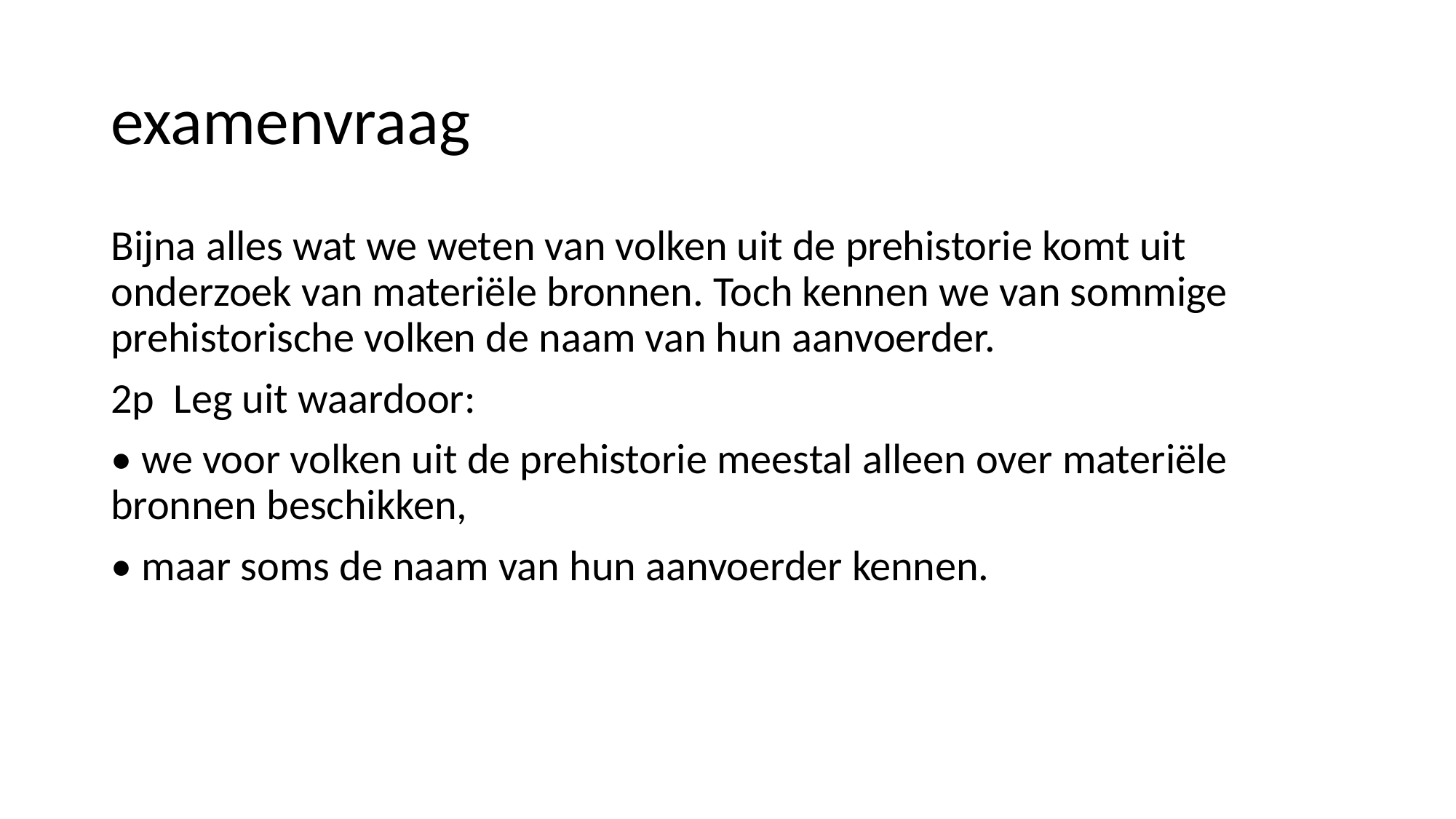

# examenvraag
Bijna alles wat we weten van volken uit de prehistorie komt uit onderzoek van materiële bronnen. Toch kennen we van sommige prehistorische volken de naam van hun aanvoerder.
2p  Leg uit waardoor:
• we voor volken uit de prehistorie meestal alleen over materiële bronnen beschikken,
• maar soms de naam van hun aanvoerder kennen.